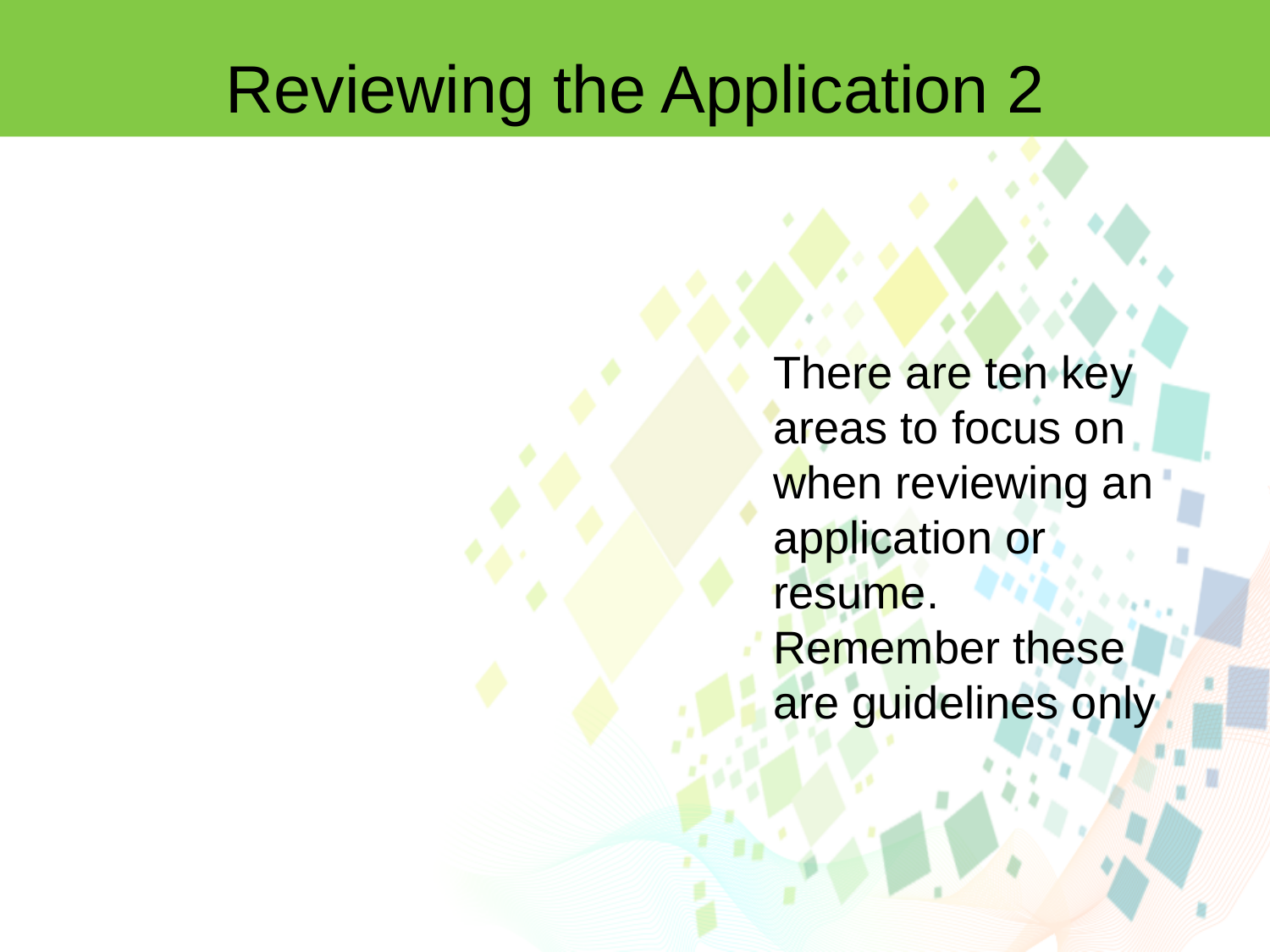

Reviewing the Application 2
There are ten key areas to focus on when reviewing an application or resume. Remember these are guidelines only